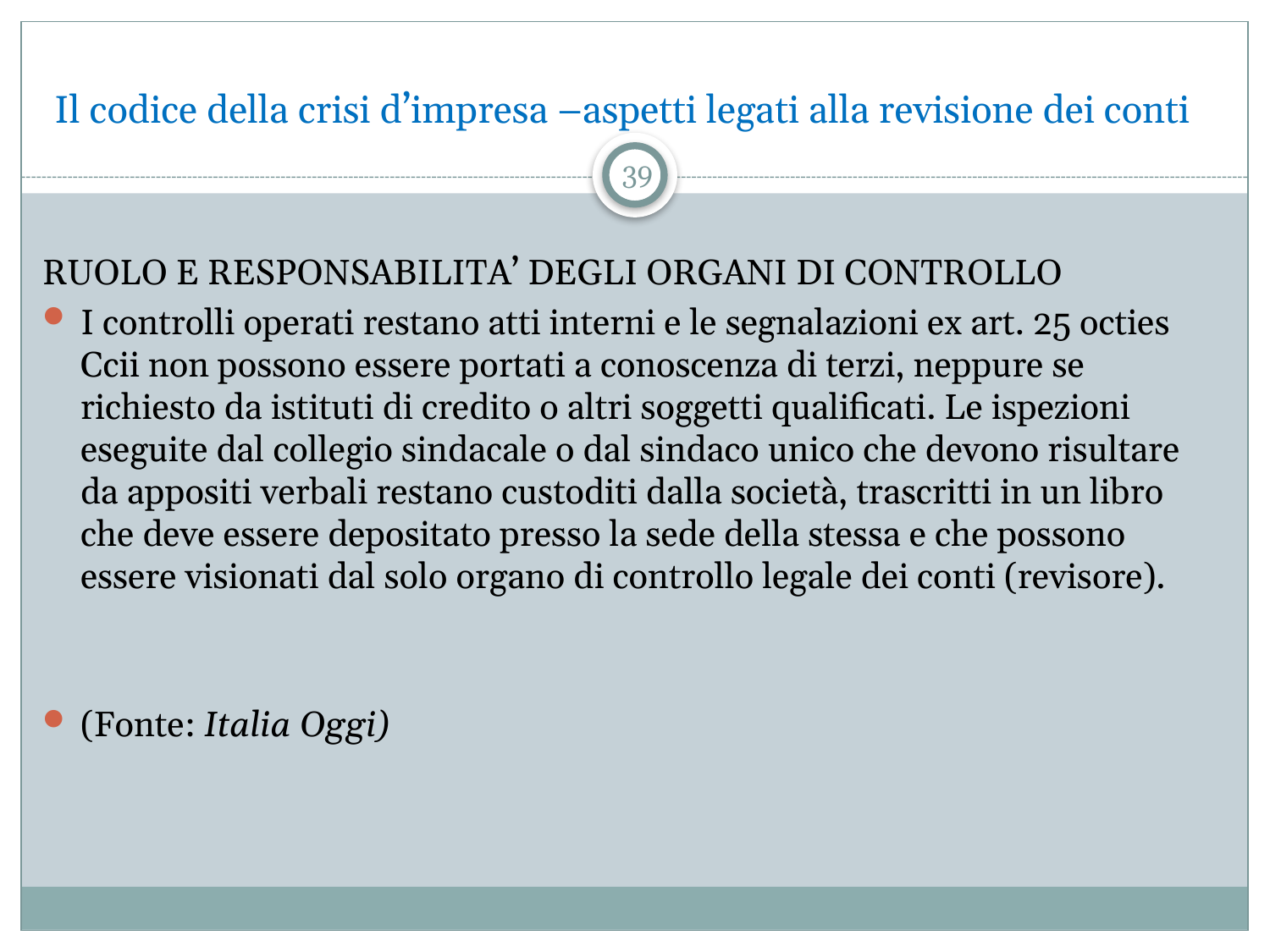

# Il codice della crisi d’impresa –aspetti legati alla revisione dei conti
39

RUOLO E RESPONSABILITA’ DEGLI ORGANI DI CONTROLLO
I controlli operati restano atti interni e le segnalazioni ex art. 25 octies Ccii non possono essere portati a conoscenza di terzi, neppure se richiesto da istituti di credito o altri soggetti qualificati. Le ispezioni eseguite dal collegio sindacale o dal sindaco unico che devono risultare da appositi verbali restano custoditi dalla società, trascritti in un libro che deve essere depositato presso la sede della stessa e che possono essere visionati dal solo organo di controllo legale dei conti (revisore).

(Fonte: Italia Oggi)